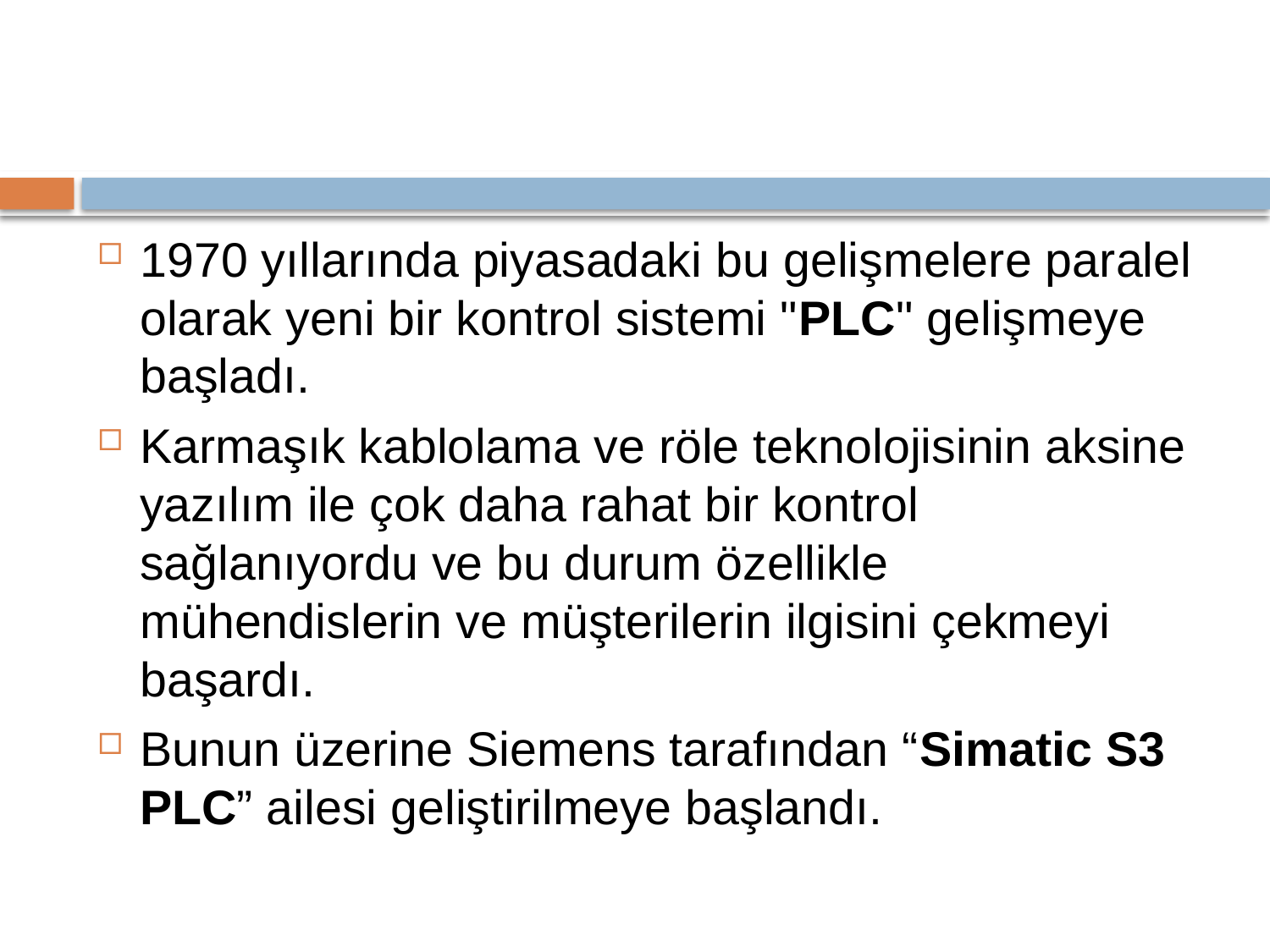

#
1970 yıllarında piyasadaki bu gelişmelere paralel olarak yeni bir kontrol sistemi "PLC" gelişmeye başladı.
Karmaşık kablolama ve röle teknolojisinin aksine yazılım ile çok daha rahat bir kontrol sağlanıyordu ve bu durum özellikle mühendislerin ve müşterilerin ilgisini çekmeyi başardı.
Bunun üzerine Siemens tarafından “Simatic S3 PLC” ailesi geliştirilmeye başlandı.